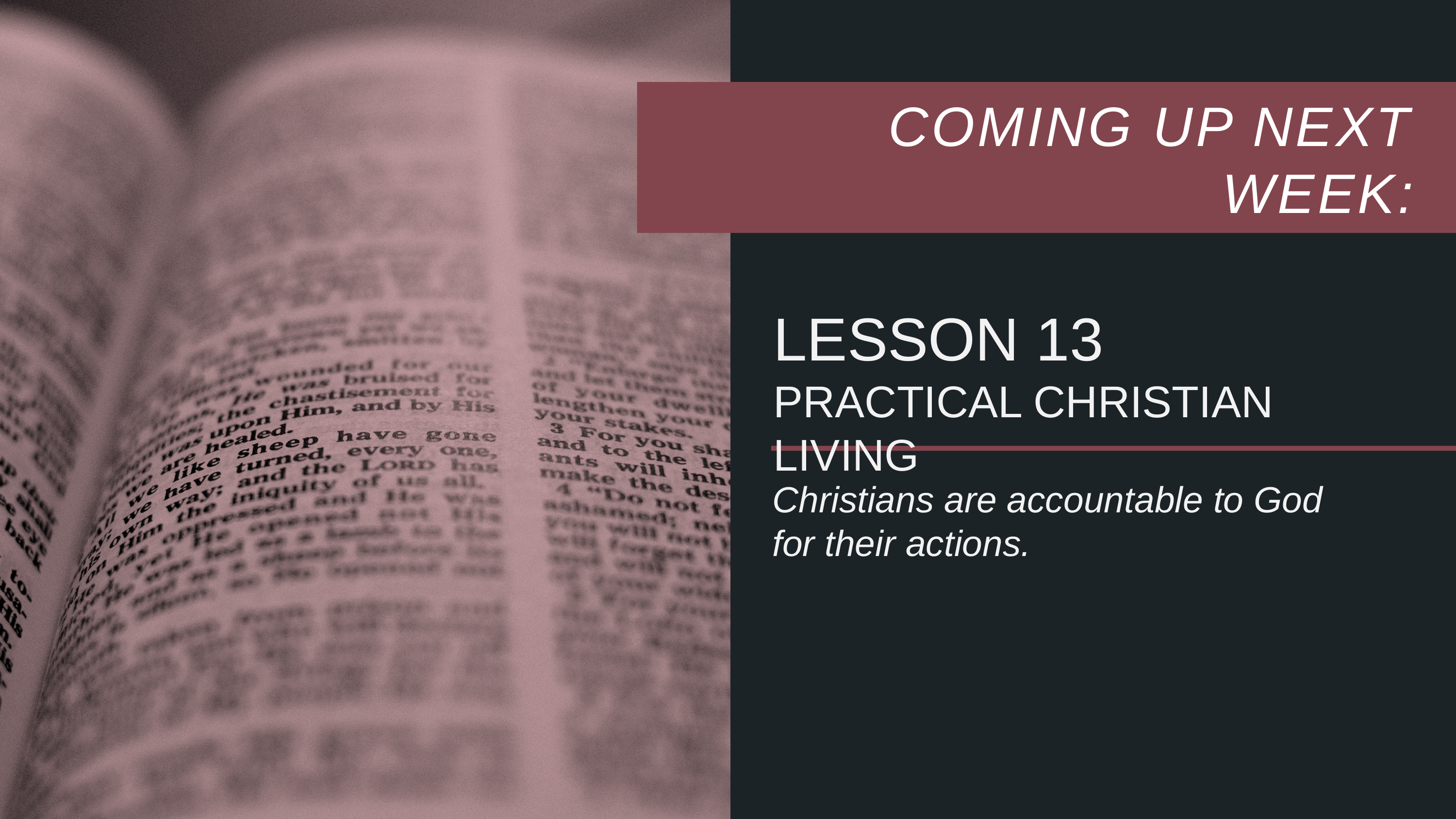

LESSON 13
PRACTICAL CHRISTIAN LIVING
Christians are accountable to God for their actions.